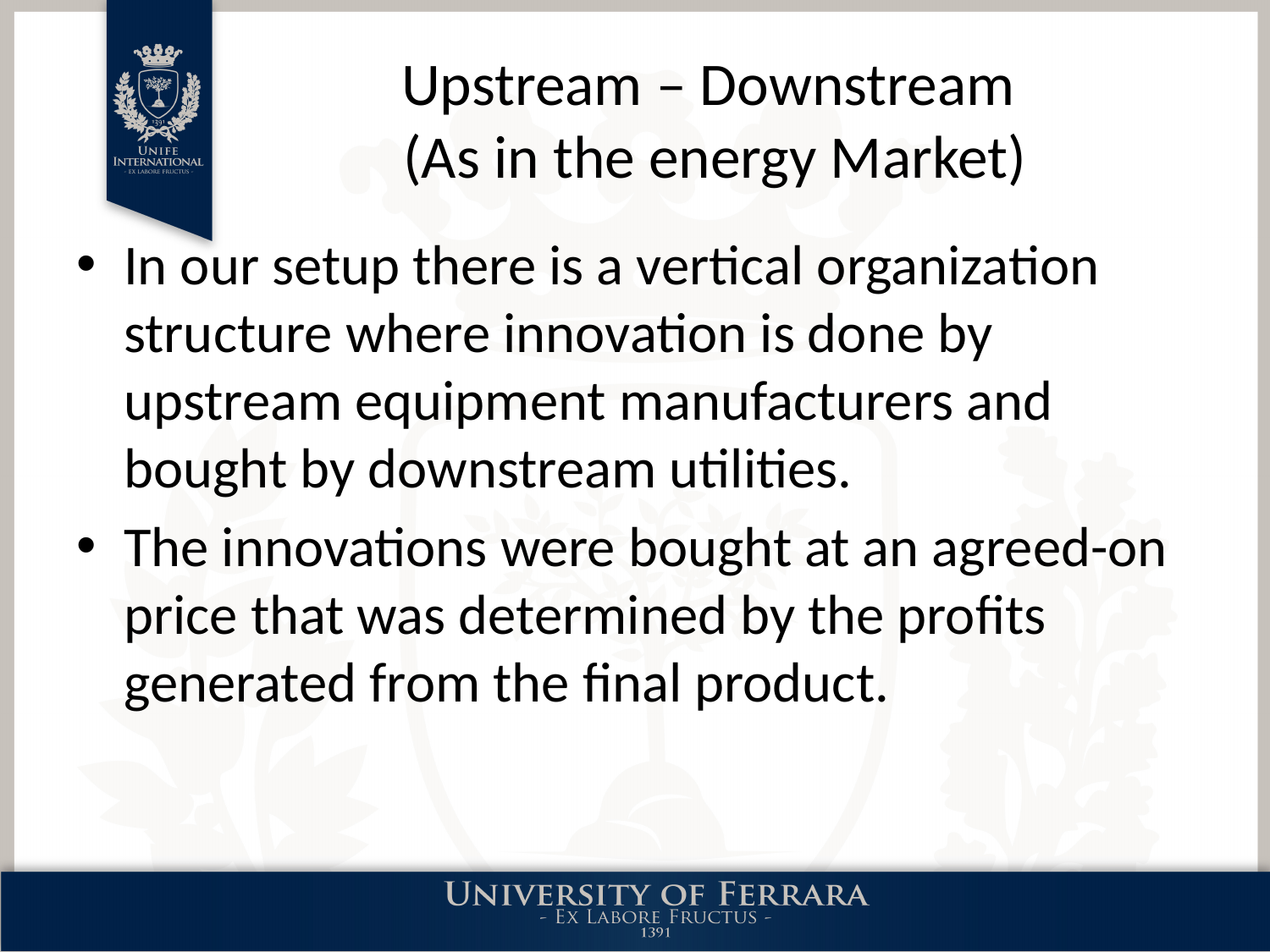

# Upstream – Downstream (As in the energy Market)
In our setup there is a vertical organization structure where innovation is done by upstream equipment manufacturers and bought by downstream utilities.
The innovations were bought at an agreed-on price that was determined by the profits generated from the final product.